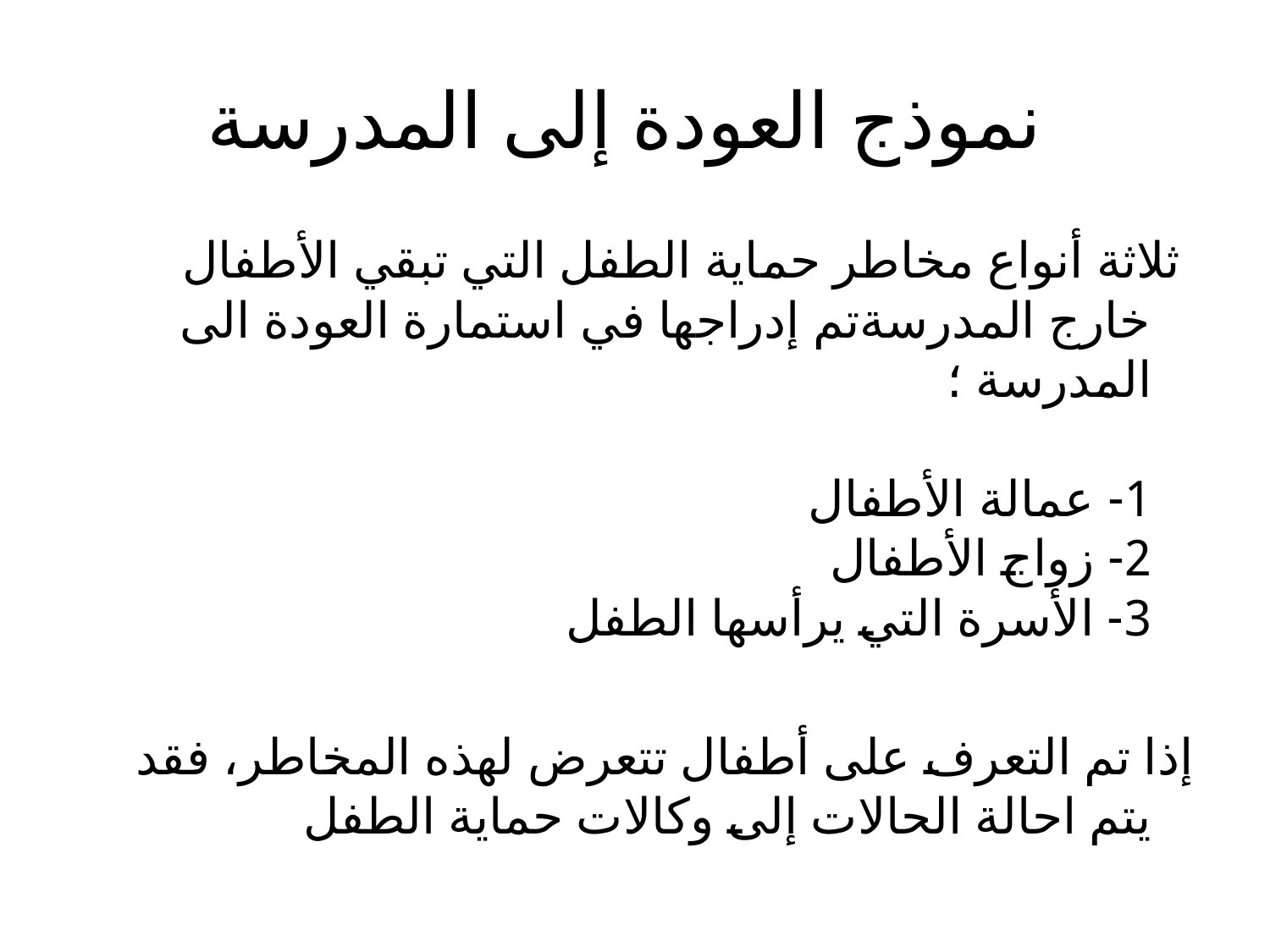

# نموذج العودة إلى المدرسة
 ثلاثة أنواع مخاطر حماية الطفل التي تبقي الأطفال خارج المدرسةتم إدراجها في استمارة العودة الى المدرسة ؛
1- عمالة الأطفال
2- زواج الأطفال
3- الأسرة التي يرأسها الطفل

إذا تم التعرف على أطفال تتعرض لهذه المخاطر، فقد يتم احالة الحالات إلى وكالات حماية الطفل